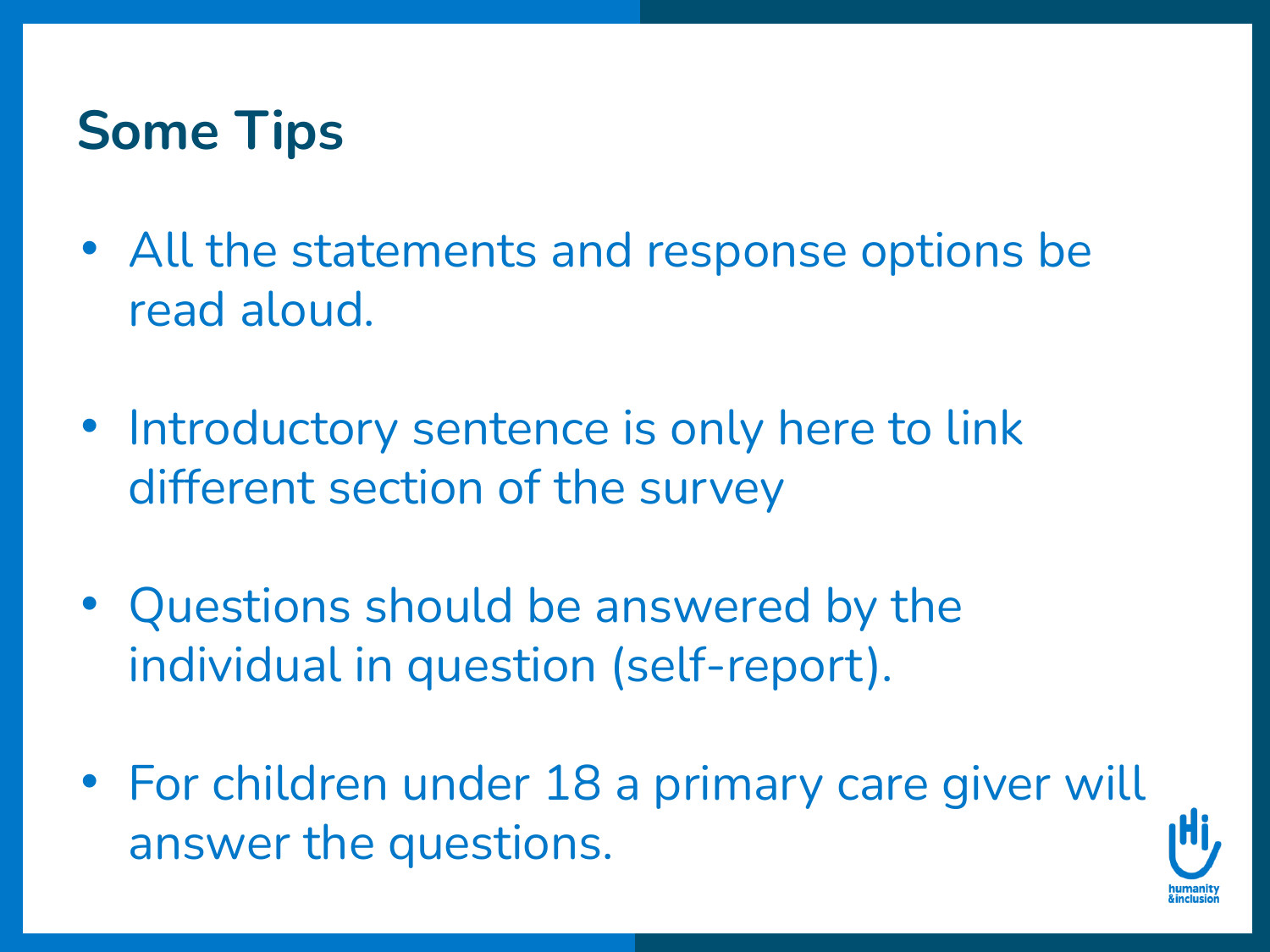

# Some Tips
All the statements and response options be read aloud.

Introductory sentence is only here to link different section of the survey

Questions should be answered by the individual in question (self-report).

For children under 18 a primary care giver will answer the questions.